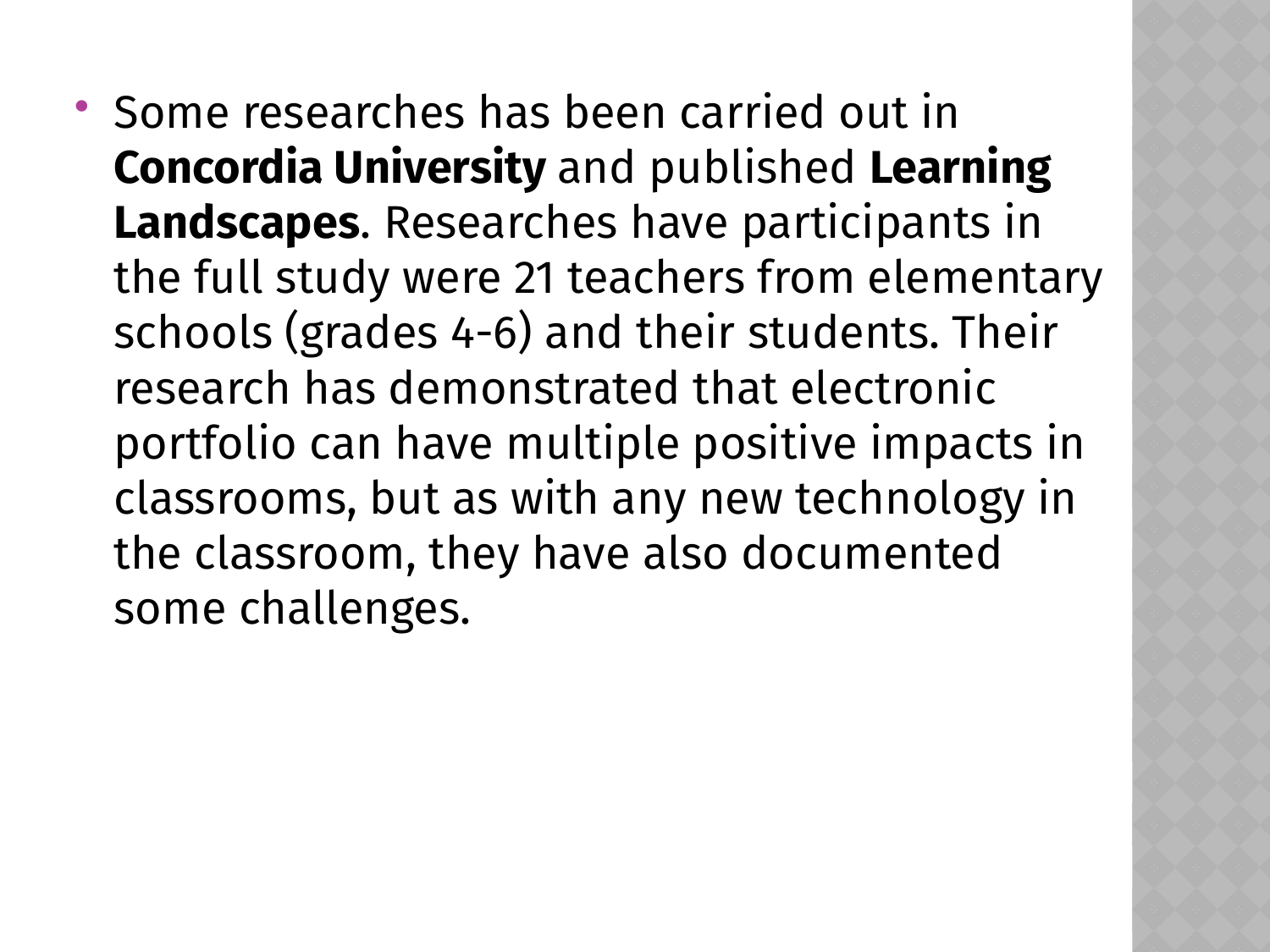

Some researches has been carried out in Concordia University and published Learning Landscapes. Researches have participants in the full study were 21 teachers from elementary schools (grades 4-6) and their students. Their research has demonstrated that electronic portfolio can have multiple positive impacts in classrooms, but as with any new technology in the classroom, they have also documented some challenges.